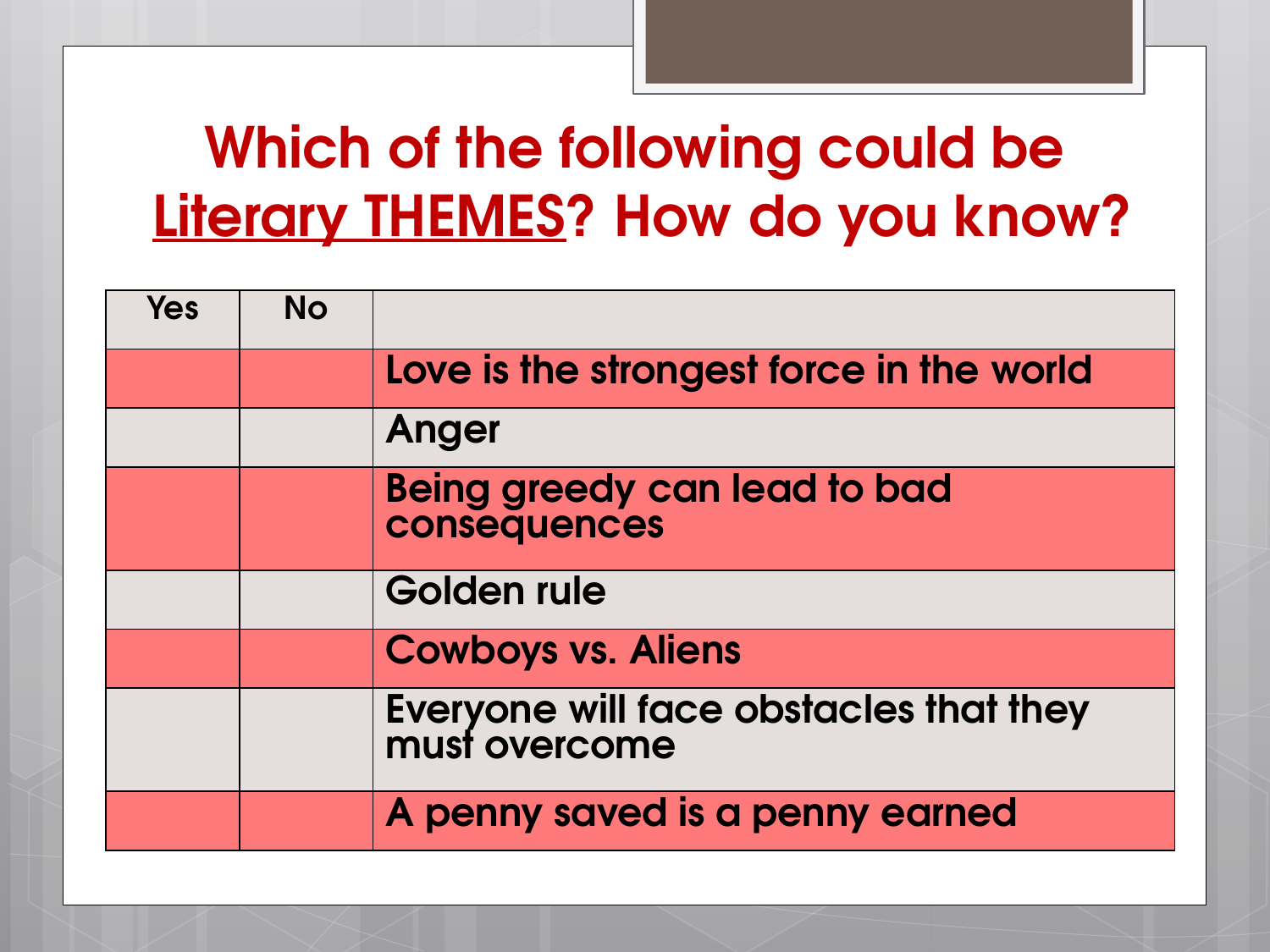

# Which of the following could be Literary THEMES? How do you know?
| Yes | No |  |
| --- | --- | --- |
|  |  | Love is the strongest force in the world |
|  |  | Anger |
|  |  | Being greedy can lead to bad consequences |
|  |  | Golden rule |
|  |  | Cowboys vs. Aliens |
|  |  | Everyone will face obstacles that they must overcome |
|  |  | A penny saved is a penny earned |